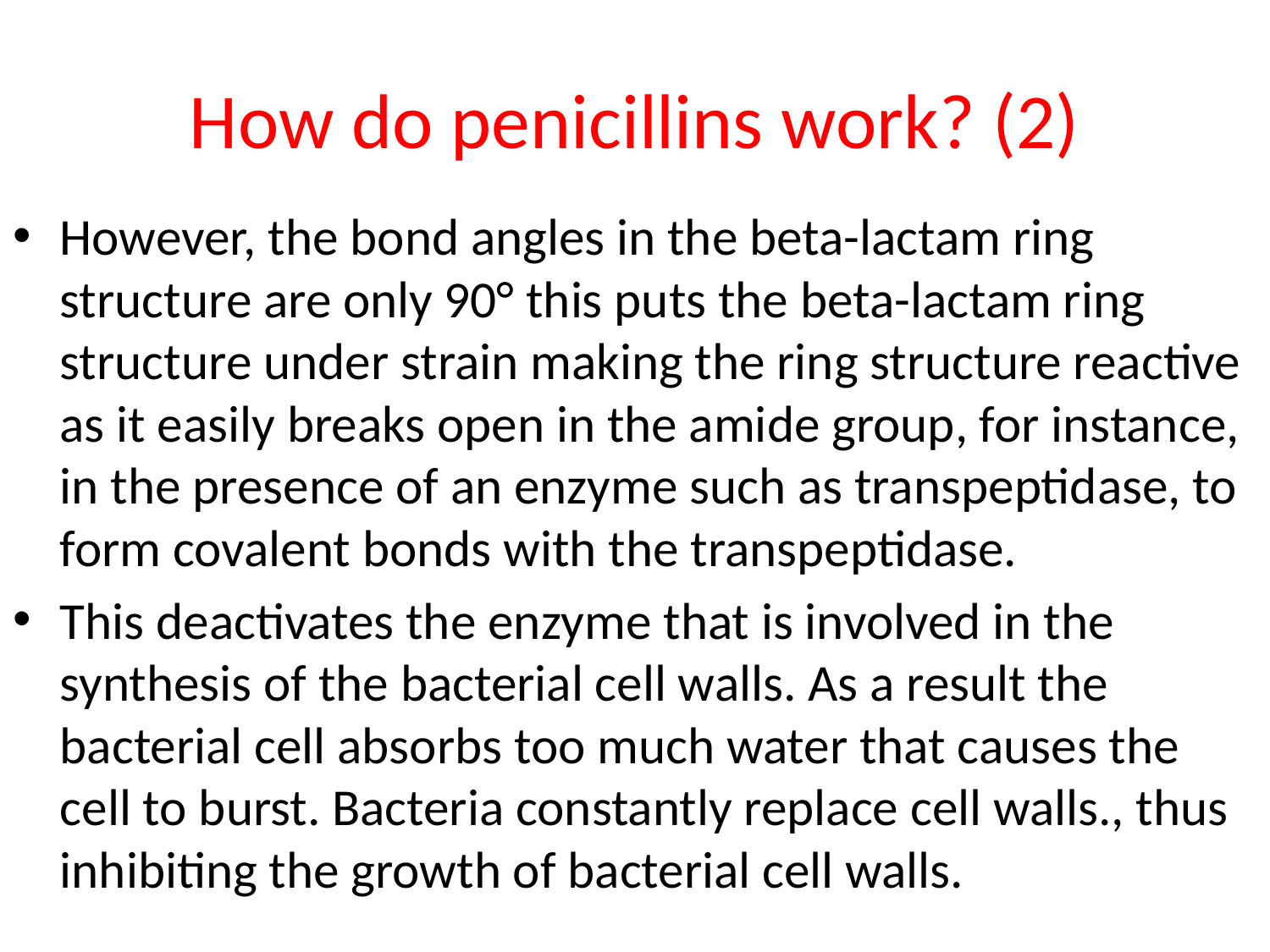

# How do penicillins work? (2)
However, the bond angles in the beta-lactam ring structure are only 90° this puts the beta-lactam ring structure under strain making the ring structure reactive as it easily breaks open in the amide group, for instance, in the presence of an enzyme such as transpeptidase, to form covalent bonds with the transpeptidase.
This deactivates the enzyme that is involved in the synthesis of the bacterial cell walls. As a result the bacterial cell absorbs too much water that causes the cell to burst. Bacteria constantly replace cell walls., thus inhibiting the growth of bacterial cell walls.